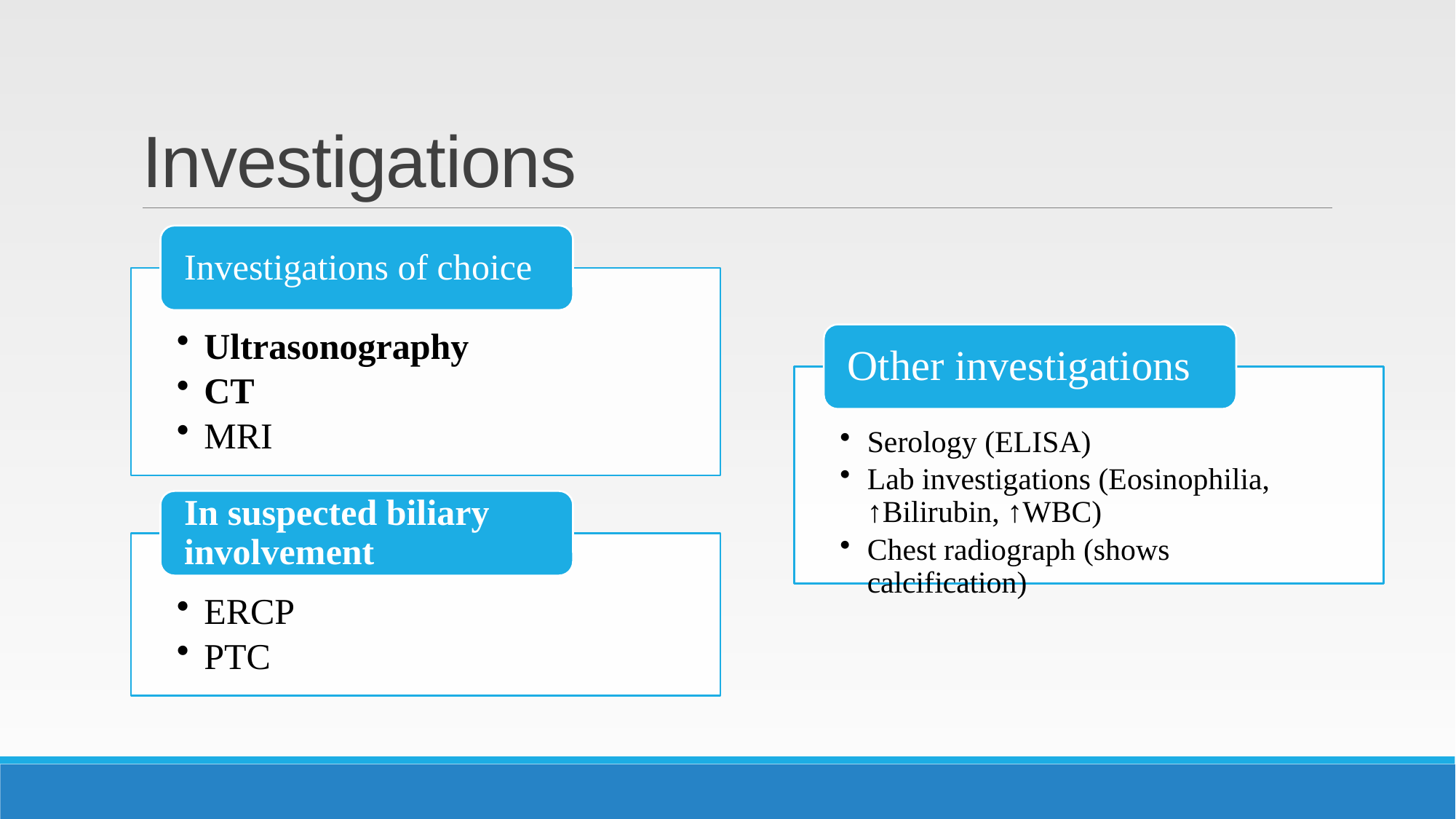

# Investigations
Ultrasonography
CT
MRI
Investigations of choice
ERCP
PTC
In suspected biliary involvement
Serology (ELISA)
Lab investigations (Eosinophilia, ↑Bilirubin, ↑WBC)
Chest radiograph (shows calcification)
Other investigations